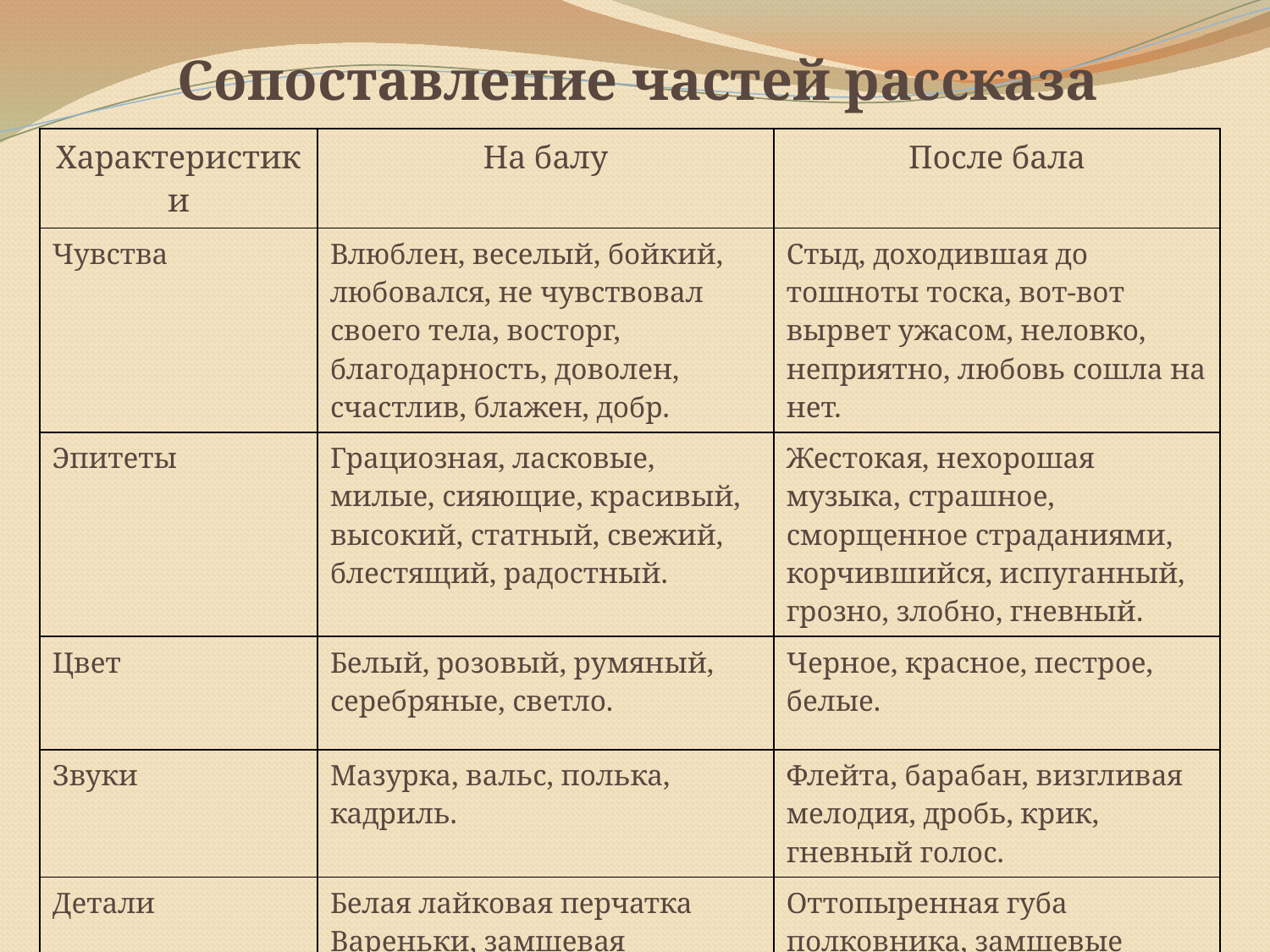

Сопоставление частей рассказа
| Характеристики | На балу | После бала |
| --- | --- | --- |
| Чувства | Влюблен, веселый, бойкий, любовался, не чувствовал своего тела, восторг, благодарность, доволен, счастлив, блажен, добр. | Стыд, доходившая до тошноты тоска, вот-вот вырвет ужасом, неловко, неприятно, любовь сошла на нет. |
| Эпитеты | Грациозная, ласковые, милые, сияющие, красивый, высокий, статный, свежий, блестящий, радостный. | Жестокая, нехорошая музыка, страшное, сморщенное страданиями, корчившийся, испуганный, грозно, злобно, гневный. |
| Цвет | Белый, розовый, румяный, серебряные, светло. | Черное, красное, пестрое, белые. |
| Звуки | Мазурка, вальс, полька, кадриль. | Флейта, барабан, визгливая мелодия, дробь, крик, гневный голос. |
| Детали | Белая лайковая перчатка Вареньки, замшевая перчатка полковника, перышко от веера. | Оттопыренная губа полковника, замшевые перчатки. |